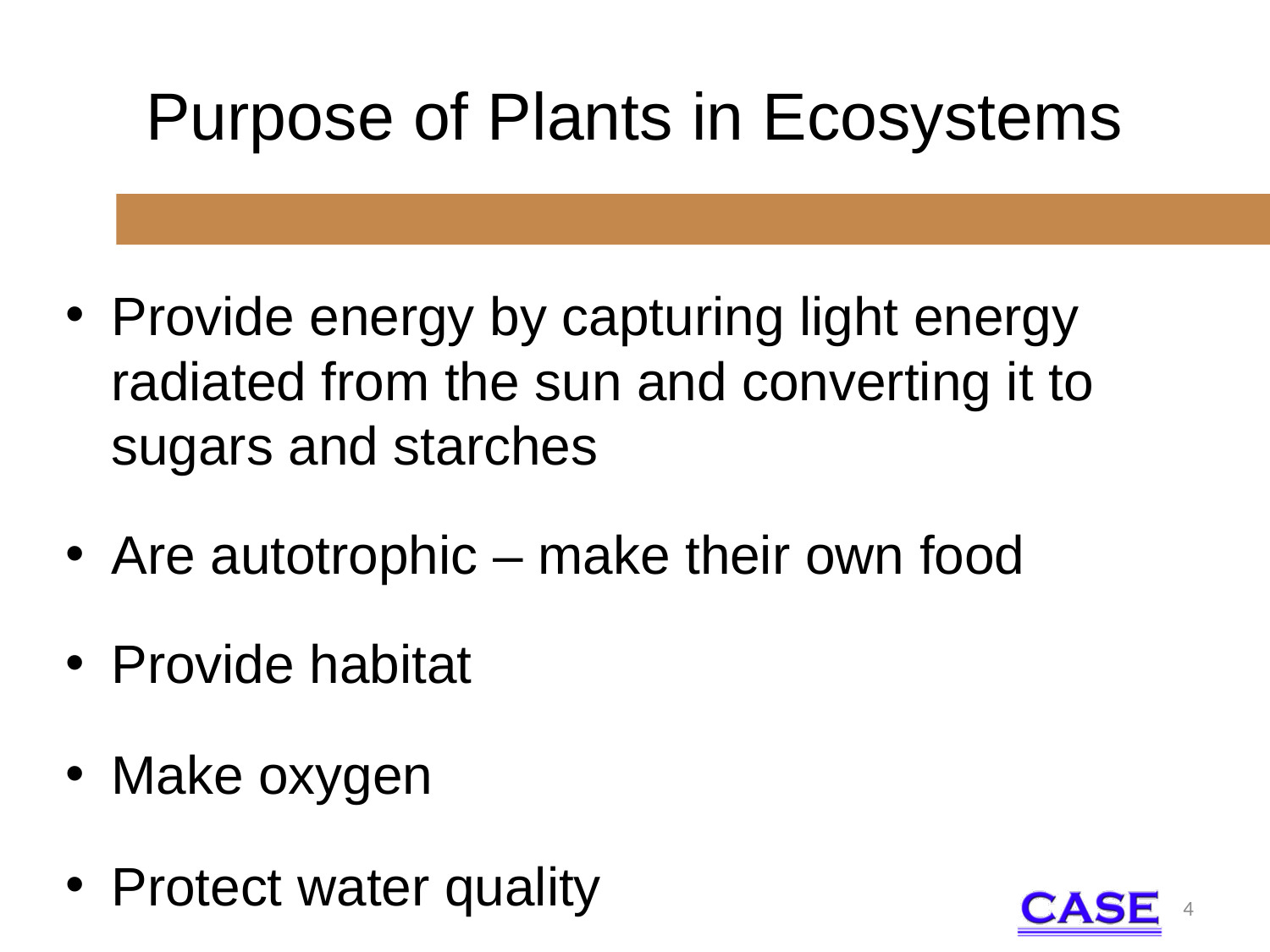

# Purpose of Plants in Ecosystems
Provide energy by capturing light energy radiated from the sun and converting it to sugars and starches

Are autotrophic – make their own food

Provide habitat

Make oxygen

Protect water quality

4